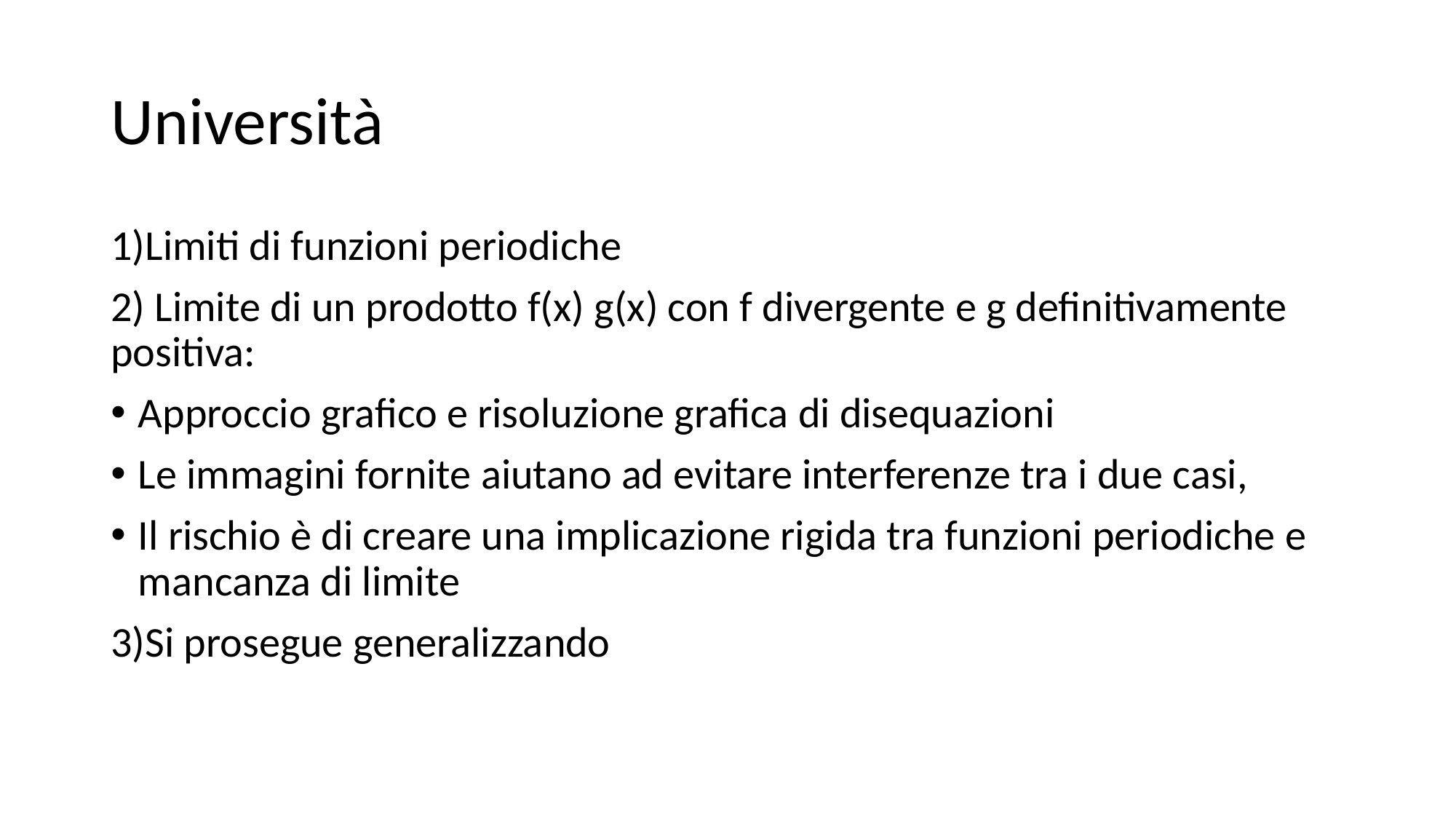

# Università
1)Limiti di funzioni periodiche
2) Limite di un prodotto f(x) g(x) con f divergente e g definitivamente positiva:
Approccio grafico e risoluzione grafica di disequazioni
Le immagini fornite aiutano ad evitare interferenze tra i due casi,
Il rischio è di creare una implicazione rigida tra funzioni periodiche e mancanza di limite
3)Si prosegue generalizzando